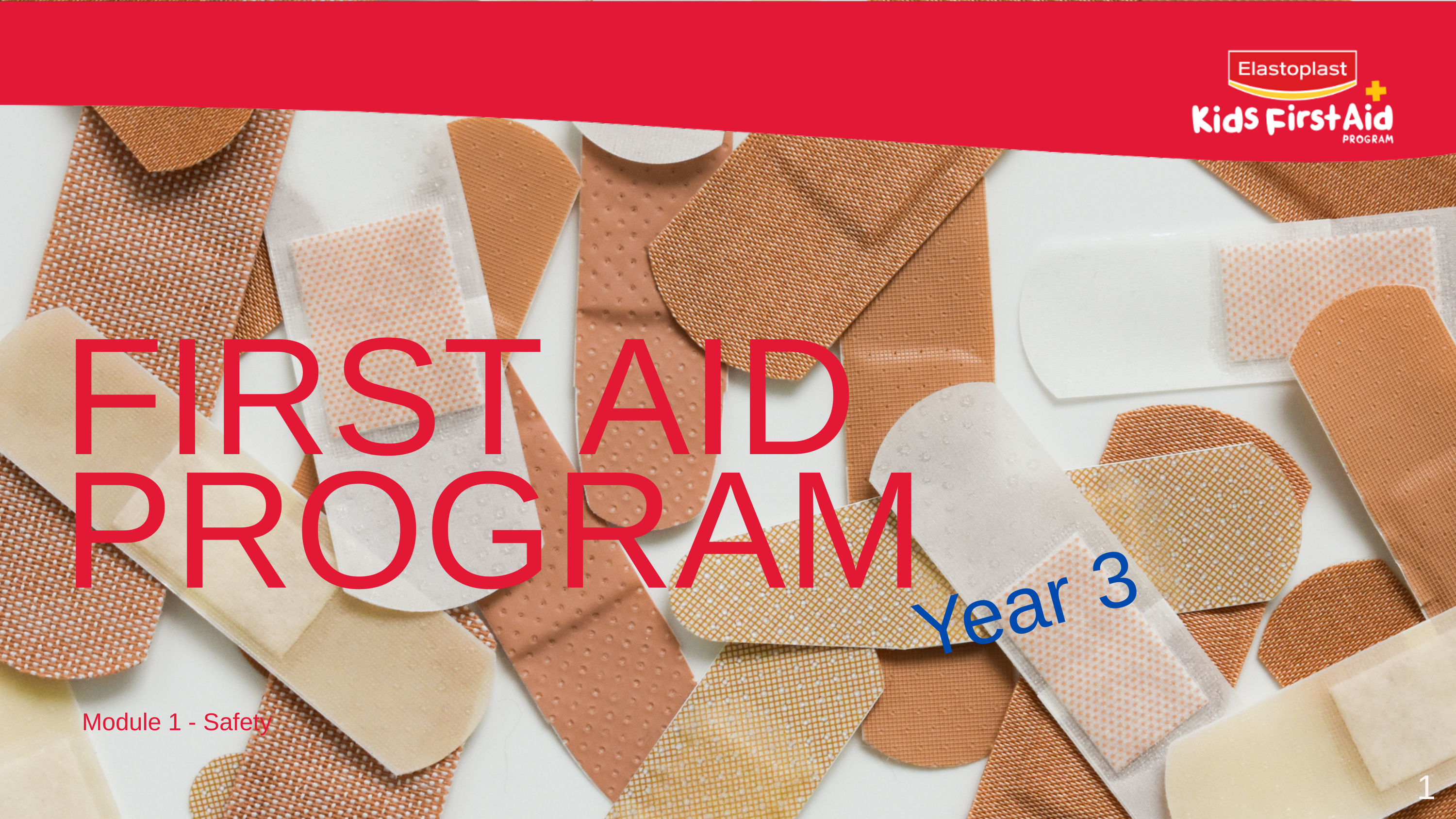

FIRST AID PROGRAM
Year 3
Module 1 - Safety
1